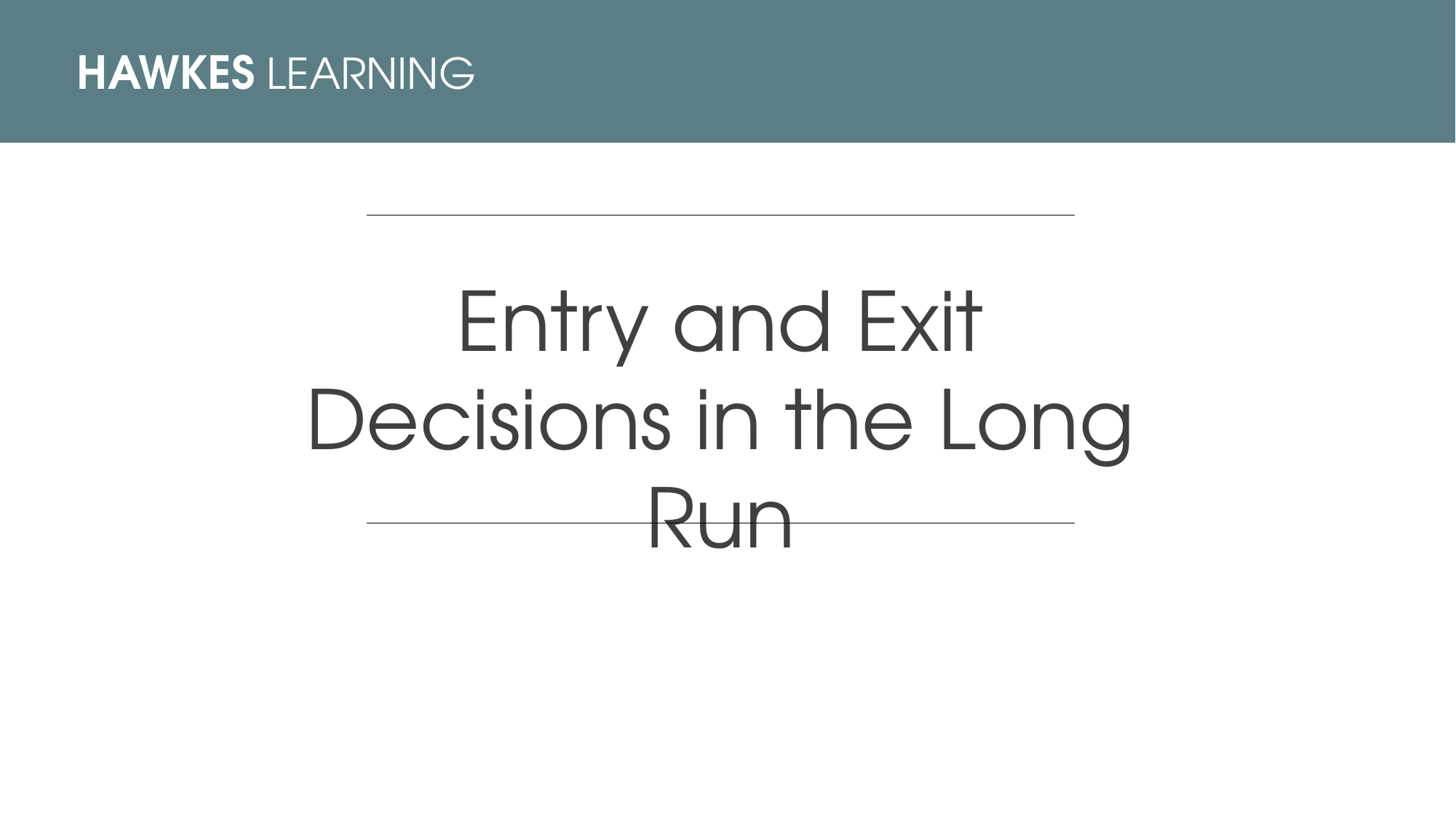

HAWKES LEARNING
Entry and Exit Decisions in the Long Run